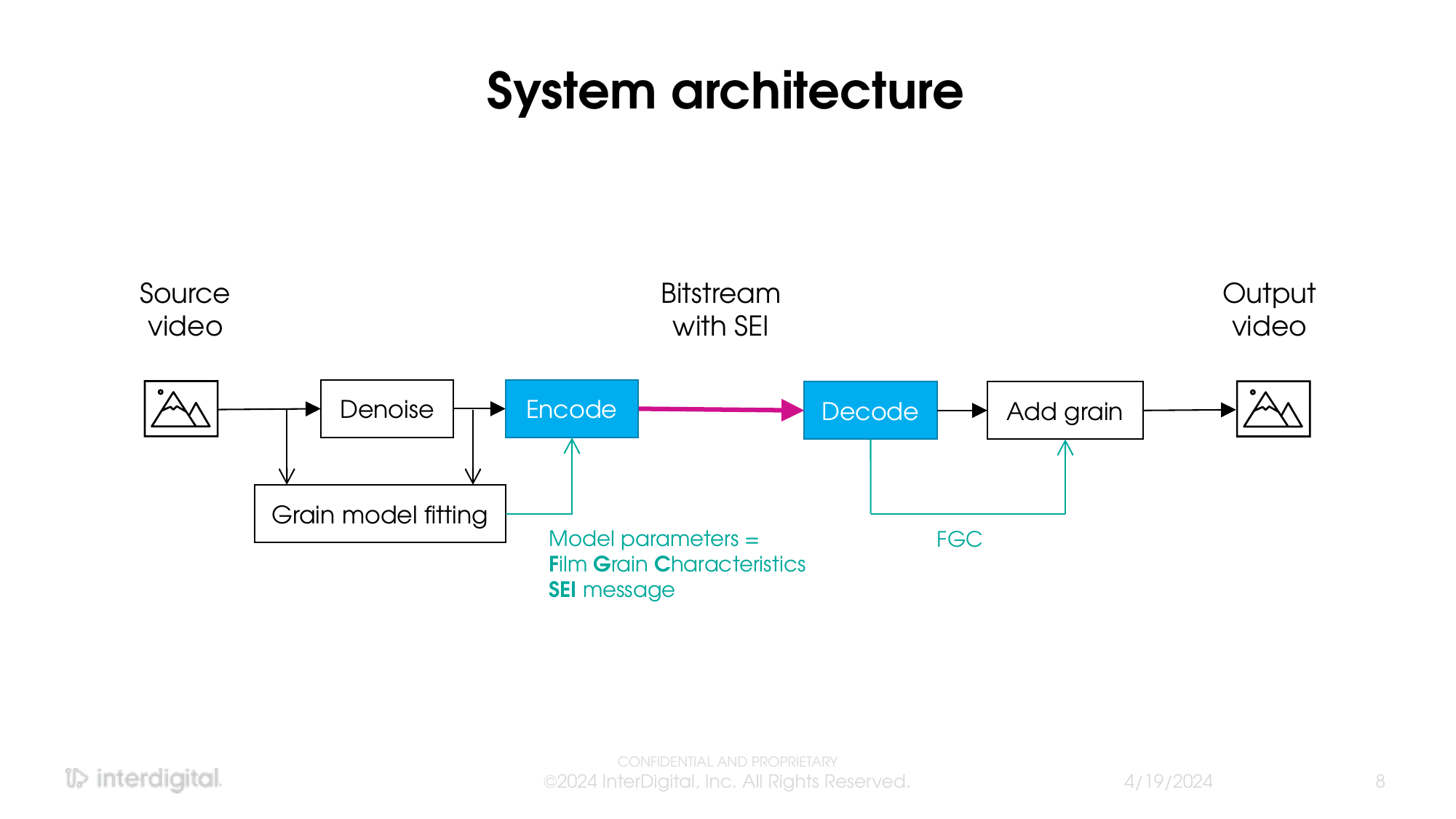

# System architecture
Source video
Bitstream
with SEI
Output video
Denoise
Encode

Add grain
Decode
Grain model fitting
Model parameters =
Film Grain Characteristics
SEI message
FGC
CONFIDENTIAL AND PROPRIETARY
©2024 InterDigital, Inc. All Rights Reserved.
4/19/2024
8